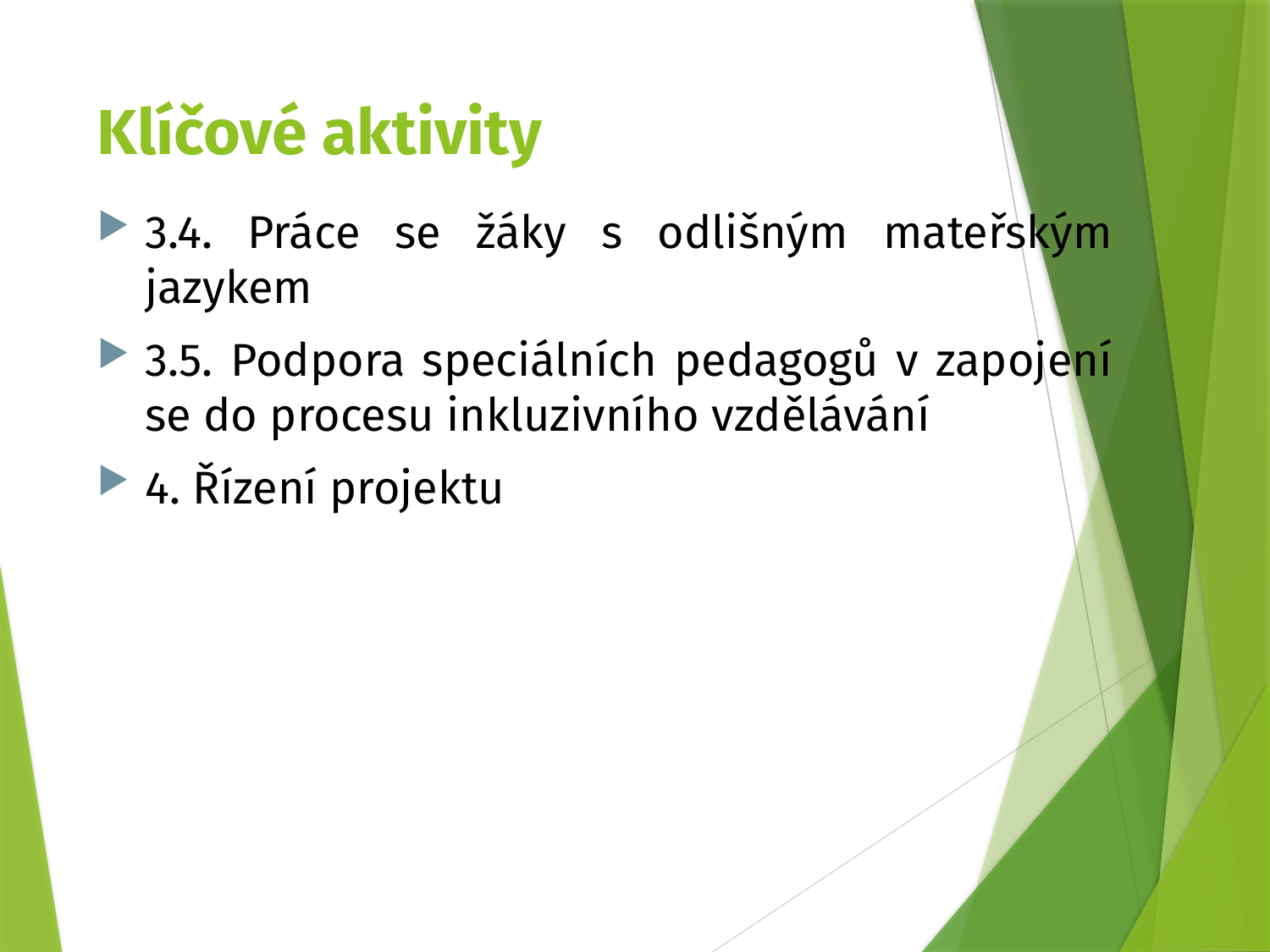

# Klíčové aktivity
3.4. Práce se žáky s odlišným mateřským jazykem
3.5. Podpora speciálních pedagogů v zapojení se do procesu inkluzivního vzdělávání
4. Řízení projektu